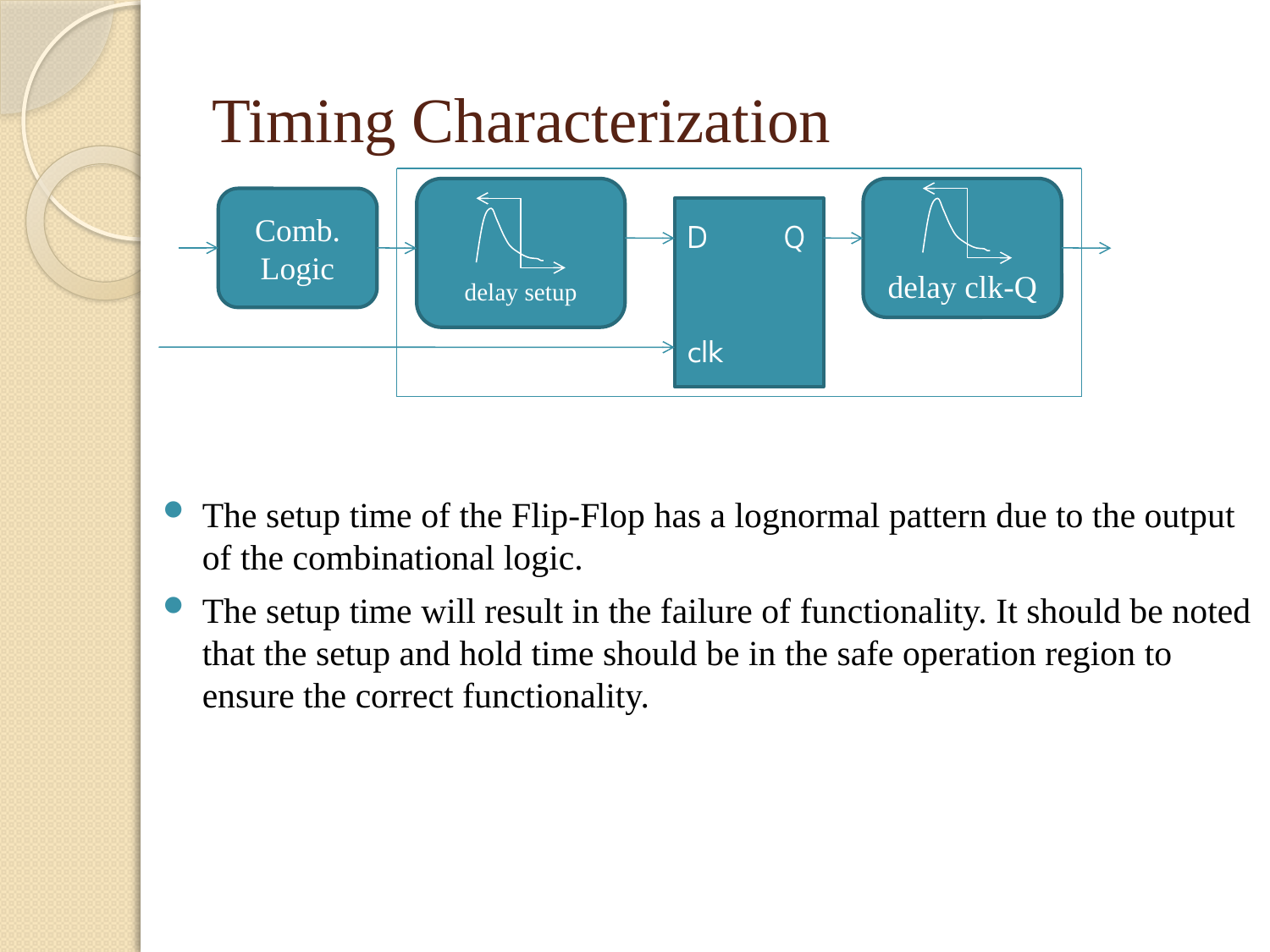

# Timing Characterization

delay setup

delay clk-Q
Comb.
Logic
D        Q

clk

The setup time of the Flip-Flop has a lognormal pattern due to the output of the combinational logic.
The setup time will result in the failure of functionality. It should be noted that the setup and hold time should be in the safe operation region to ensure the correct functionality.